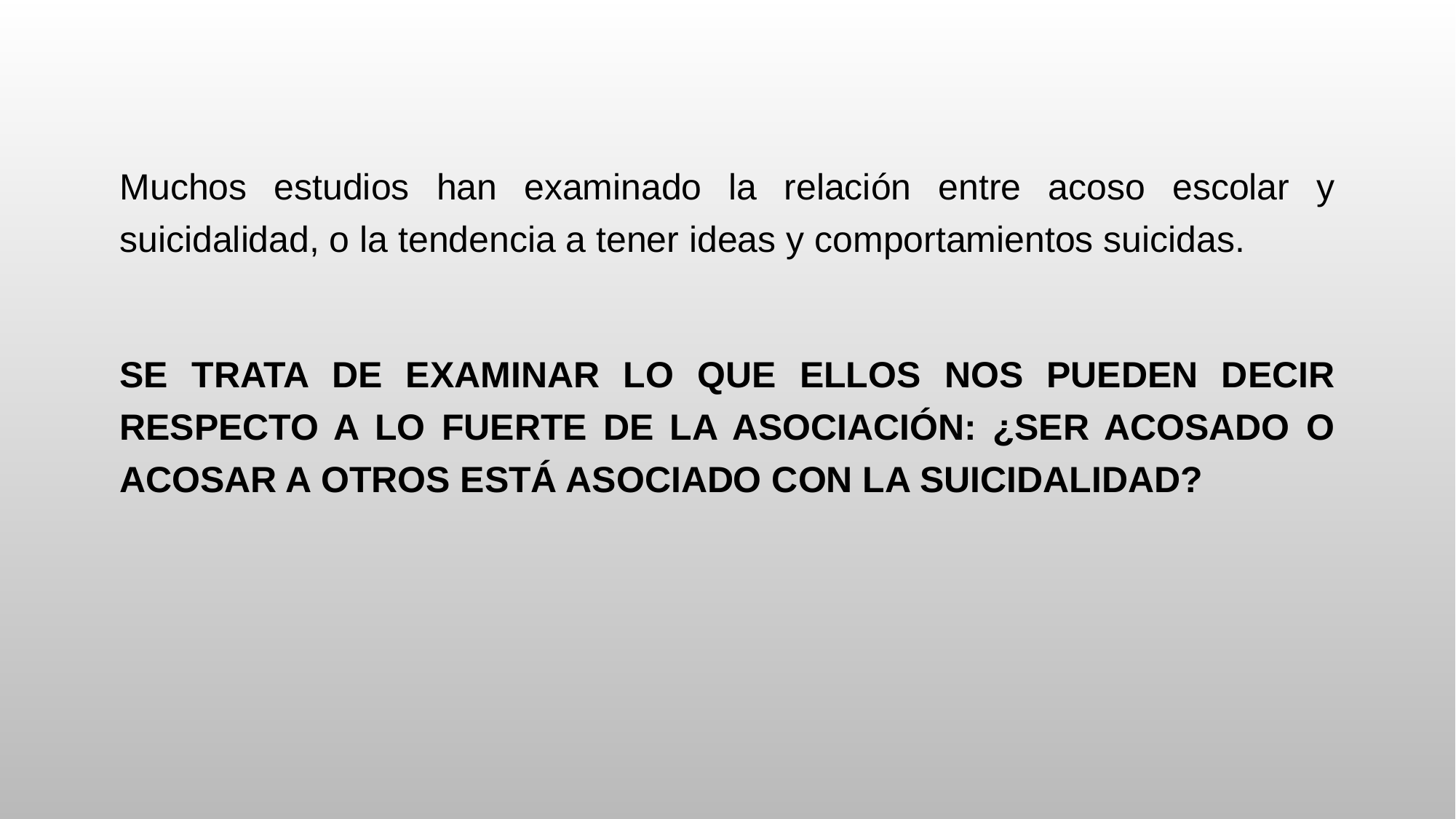

Muchos estudios han examinado la relación entre acoso escolar y suicidalidad, o la tendencia a tener ideas y comportamientos suicidas.

Se trata de examinar LO QUE ELLOS NOS PUEDEN DECIR RESPECTO A LO FUERTE DE LA ASOCIACIÓN: ¿SER ACOSADO O ACOSAR A OTROS ESTÁ ASOCIADO CON LA SUICIDALIDAD?